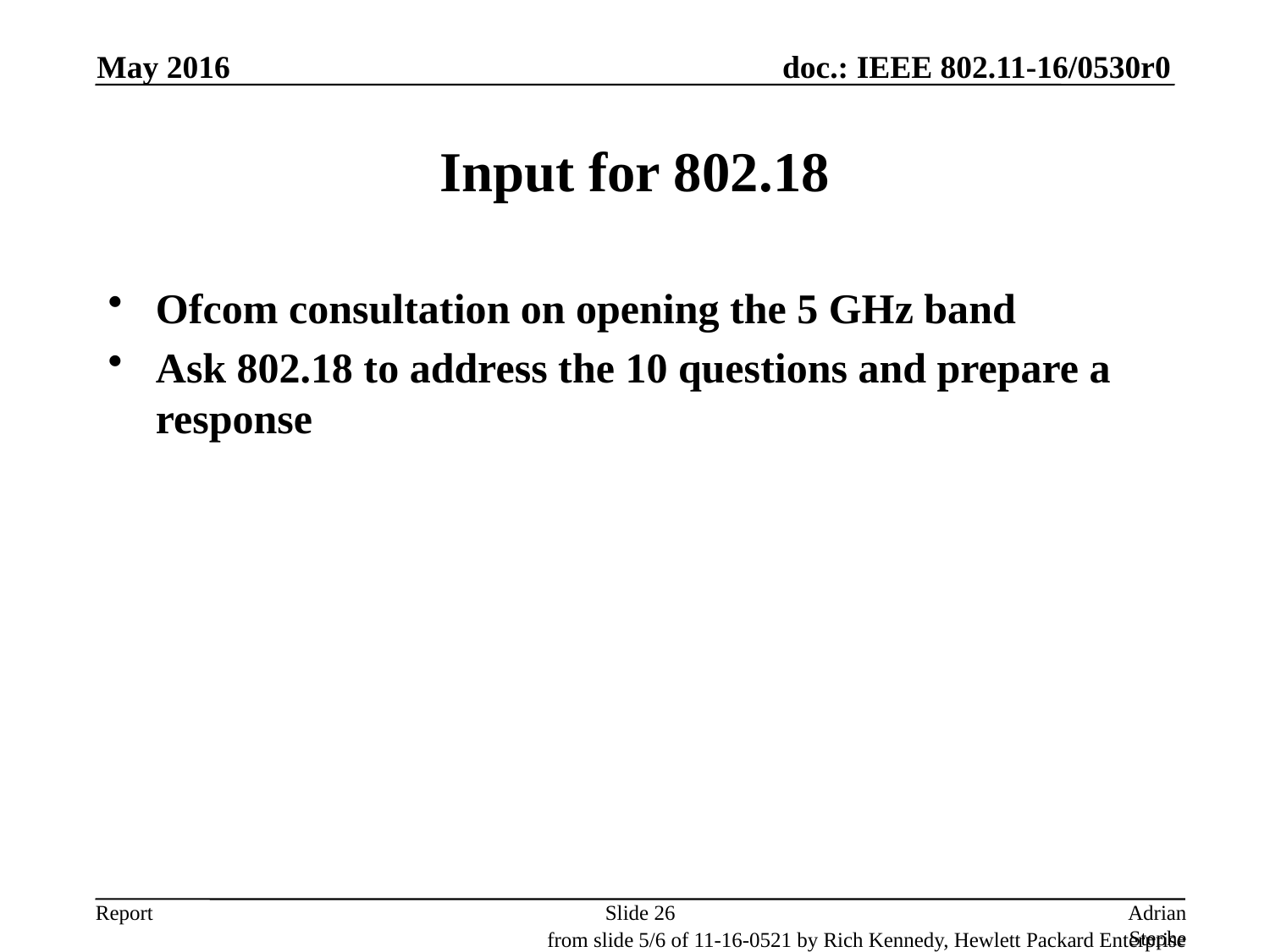

May 2016
# Input for 802.18
Ofcom consultation on opening the 5 GHz band
Ask 802.18 to address the 10 questions and prepare a response

Slide 26
Adrian Stephens, Intel Corporation
from slide 5/6 of 11-16-0521 by Rich Kennedy, Hewlett Packard Enterprise